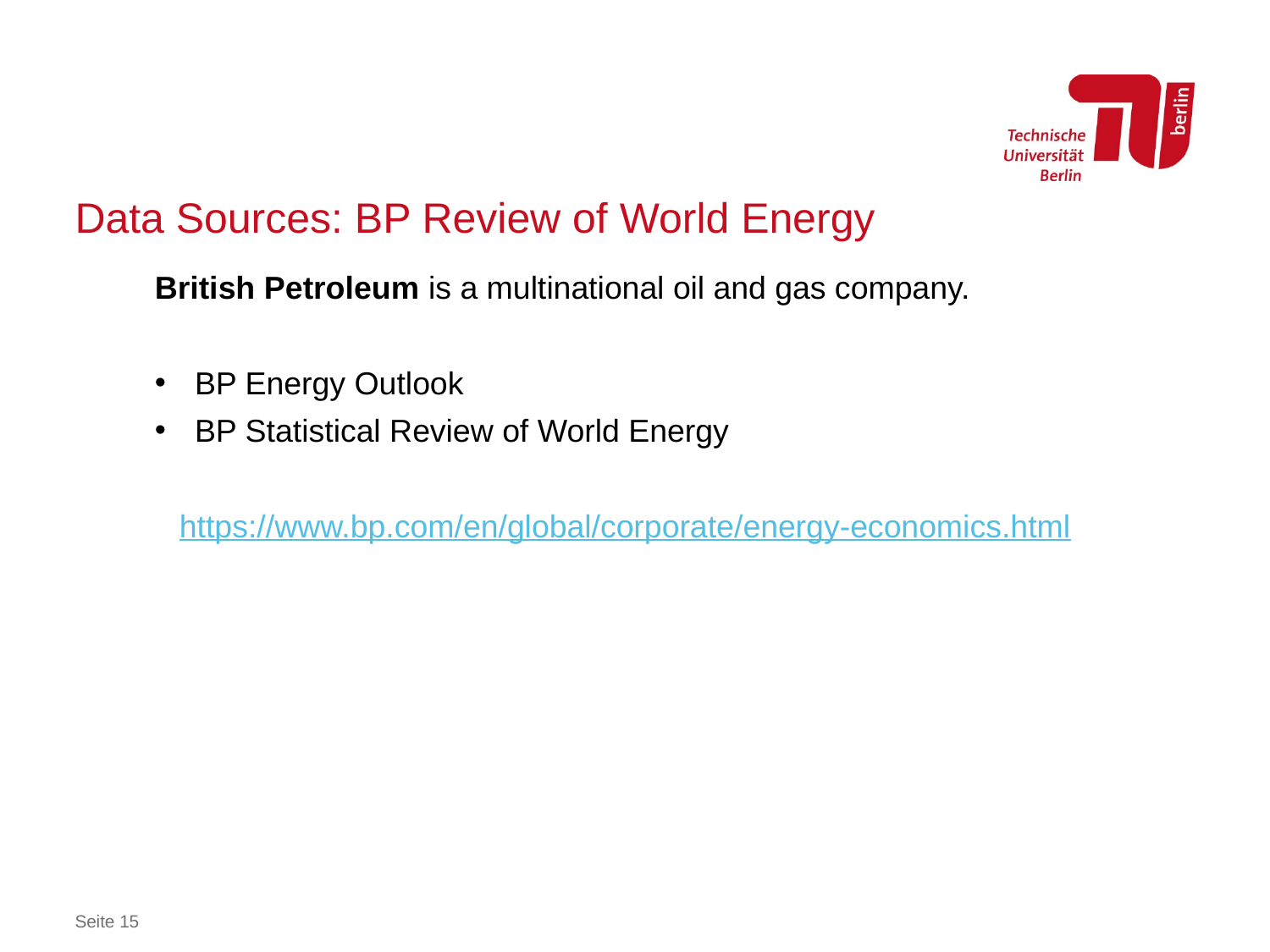

# Data Sources: BP Review of World Energy
British Petroleum is a multinational oil and gas company.

BP Energy Outlook
BP Statistical Review of World Energy

https://www.bp.com/en/global/corporate/energy-economics.html

Seite 15